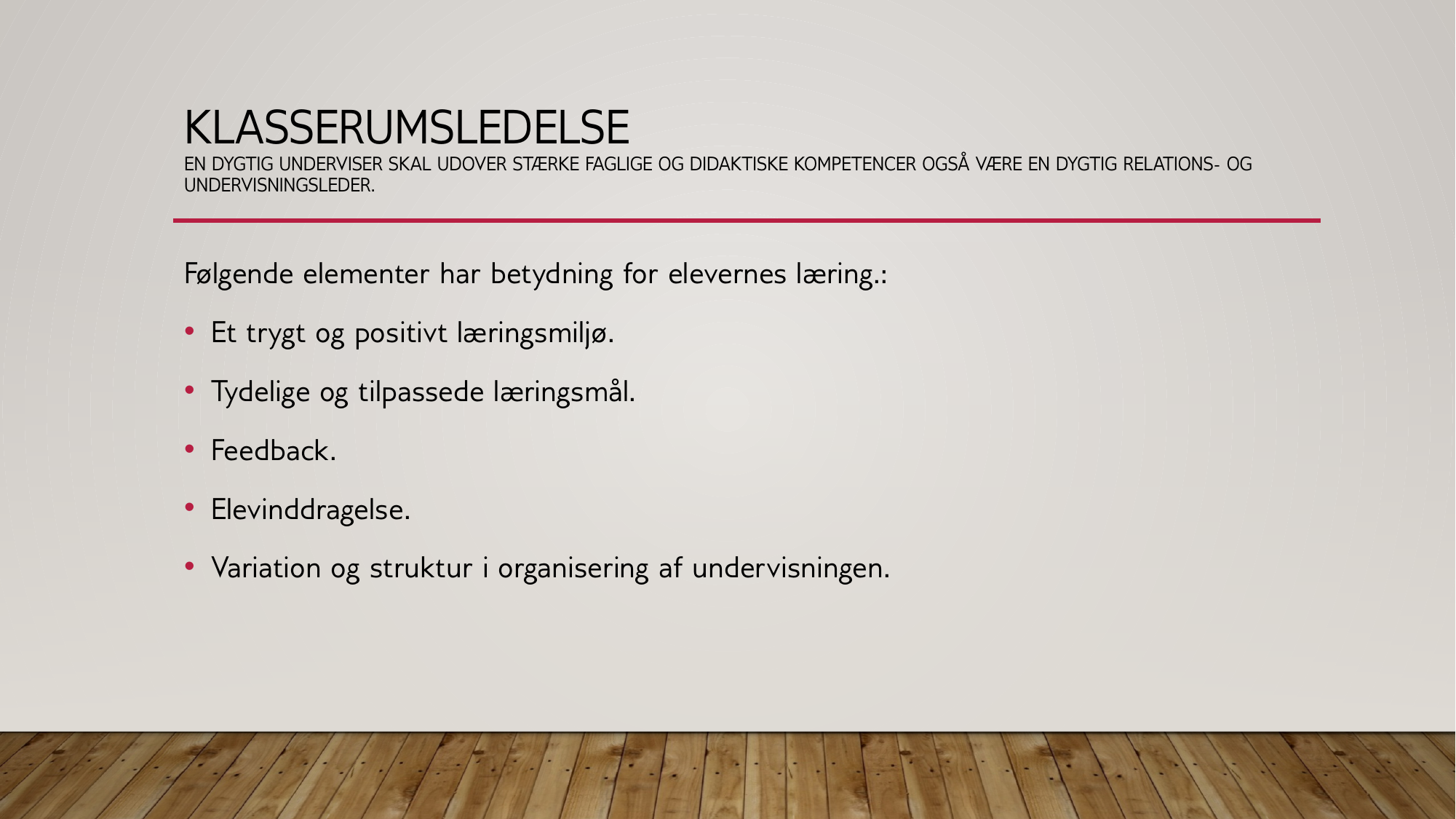

# Klasserumsledelse En dygtig underviser skal udover stærke faglige og didaktiske kompetencer også være en dygtig relations- og undervisningsleder.
Følgende elementer har betydning for elevernes læring.:
Et trygt og positivt læringsmiljø.
Tydelige og tilpassede læringsmål.
Feedback.
Elevinddragelse.
Variation og struktur i organisering af undervisningen.